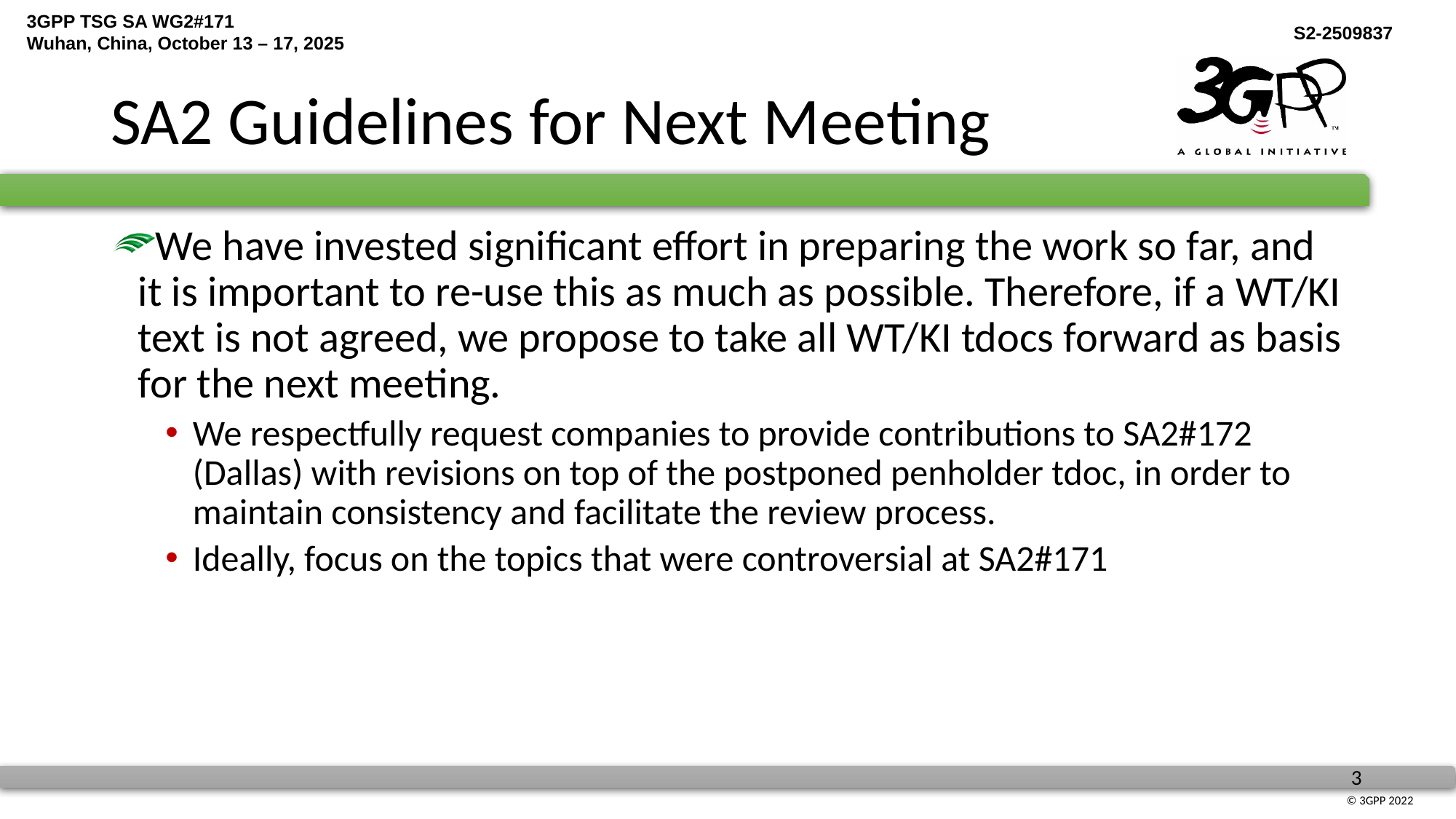

# SA2 Guidelines for Next Meeting
We have invested significant effort in preparing the work so far, and it is important to re-use this as much as possible. Therefore, if a WT/KI text is not agreed, we propose to take all WT/KI tdocs forward as basis for the next meeting.
We respectfully request companies to provide contributions to SA2#172 (Dallas) with revisions on top of the postponed penholder tdoc, in order to maintain consistency and facilitate the review process.
Ideally, focus on the topics that were controversial at SA2#171